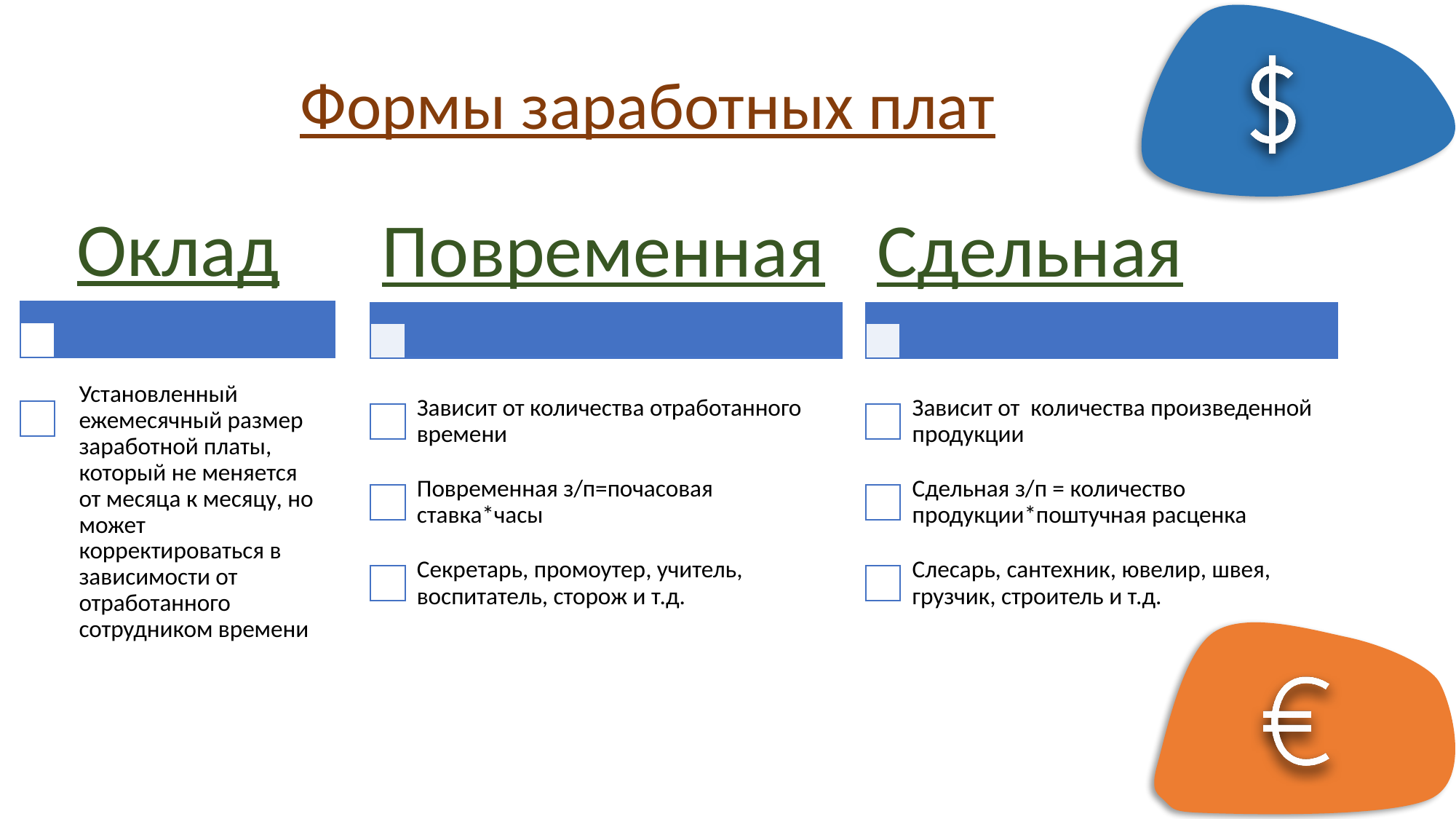

# Формы заработных плат

Оклад
Повременная
Зависит от количества отработанного времени
Повременная з/п=почасовая ставка*часы
Секретарь, промоутер, учитель, воспитатель, сторож и т.д.
Сдельная
Зависит от  количества произведенной продукции
Сдельная з/п = количество продукции*поштучная расценка
Слесарь, сантехник, ювелир, швея, грузчик, строитель и т.д.

Установленный ежемесячный размер заработной платы, который не меняется от месяца к месяцу, но может корректироваться в зависимости от отработанного сотрудником времени